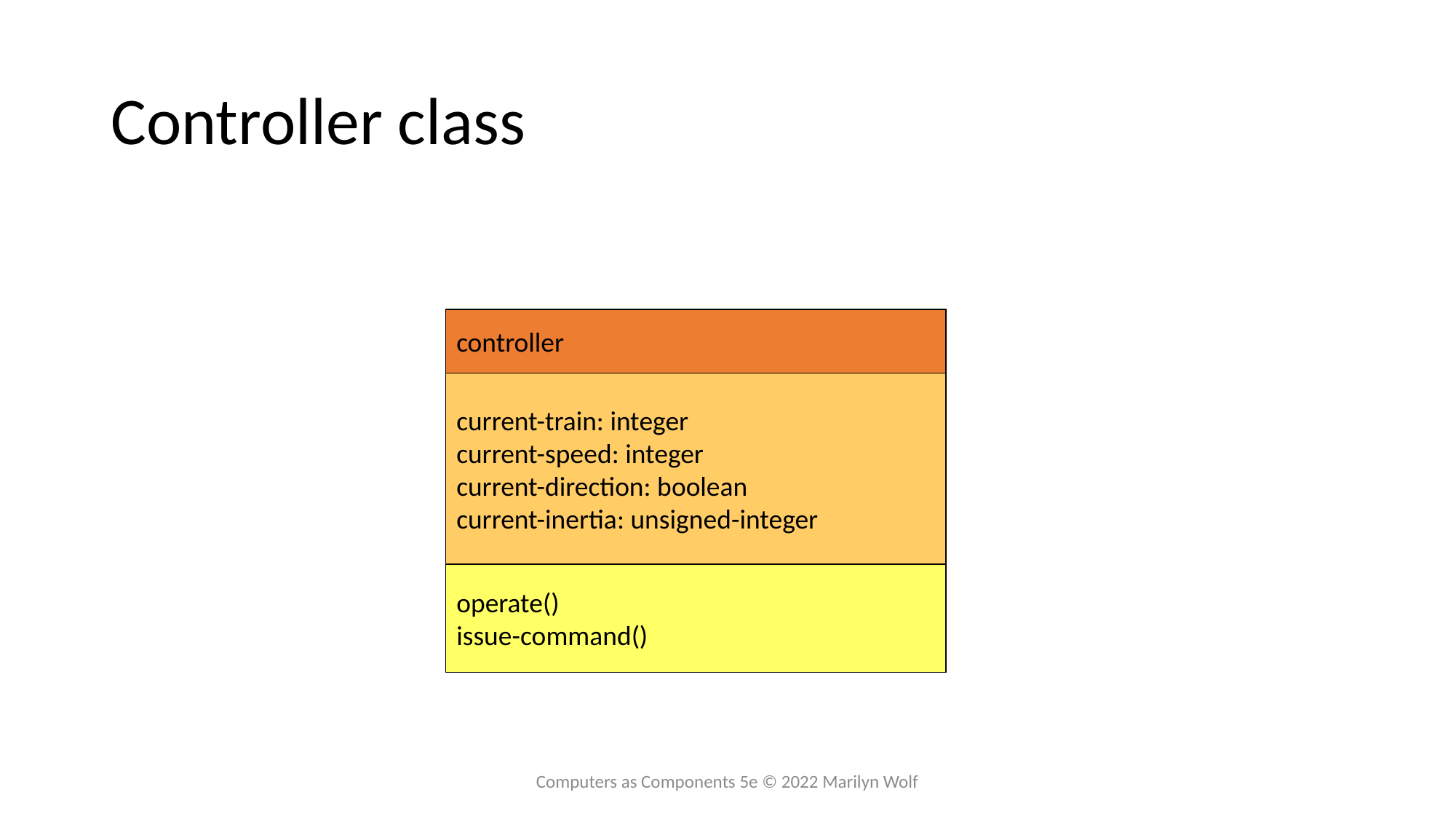

# Controller class
controller
current-train: integer
current-speed: integer
current-direction: boolean
current-inertia: unsigned-integer
operate()
issue-command()
Computers as Components 5e © 2022 Marilyn Wolf